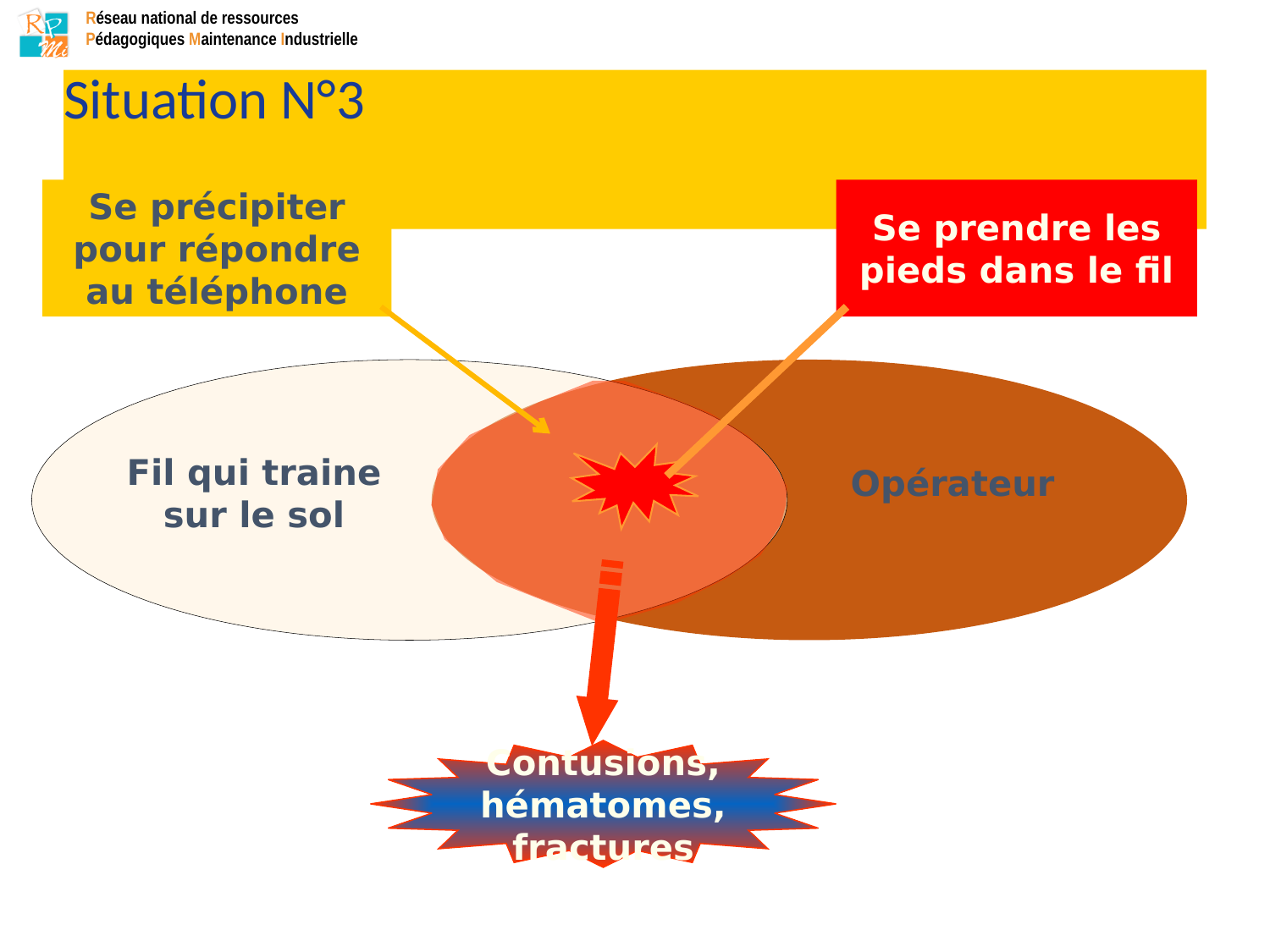

# Situation N°3
Se précipiter pour répondre au téléphone

Se prendre les pieds dans le fil

Fil qui traine sur le sol

Opérateur

Contusions, hématomes, fractures